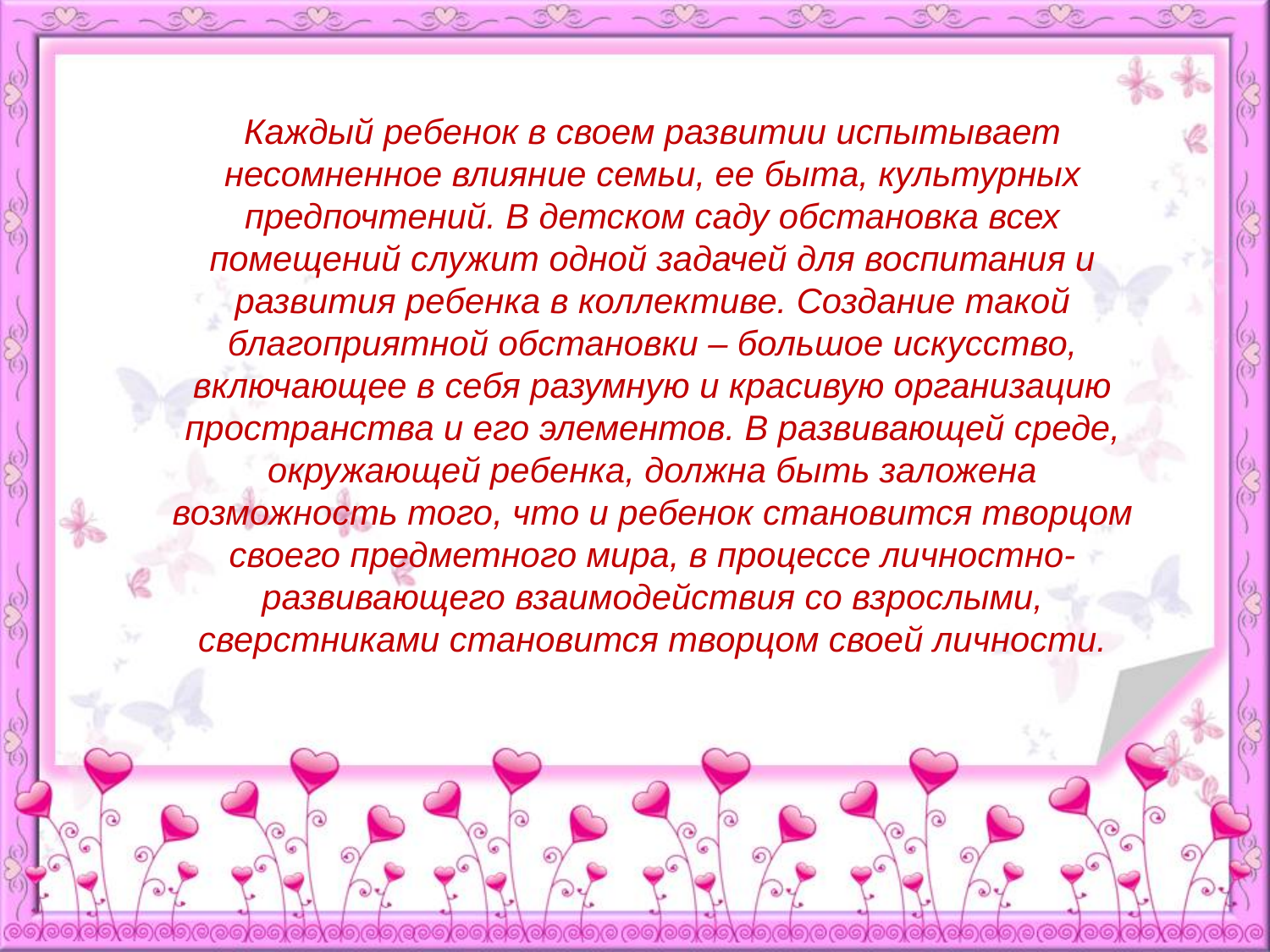

Каждый ребенок в своем развитии испытывает
несомненное влияние семьи, ее быта, культурных
предпочтений. В детском саду обстановка всех
помещений служит одной задачей для воспитания и
развития ребенка в коллективе. Создание такой
благоприятной обстановки – большое искусство,
включающее в себя разумную и красивую организацию
пространства и его элементов. В развивающей среде,
окружающей ребенка, должна быть заложена
возможность того, что и ребенок становится творцом
своего предметного мира, в процессе личностно-
развивающего взаимодействия со взрослыми,
сверстниками становится творцом своей личности.